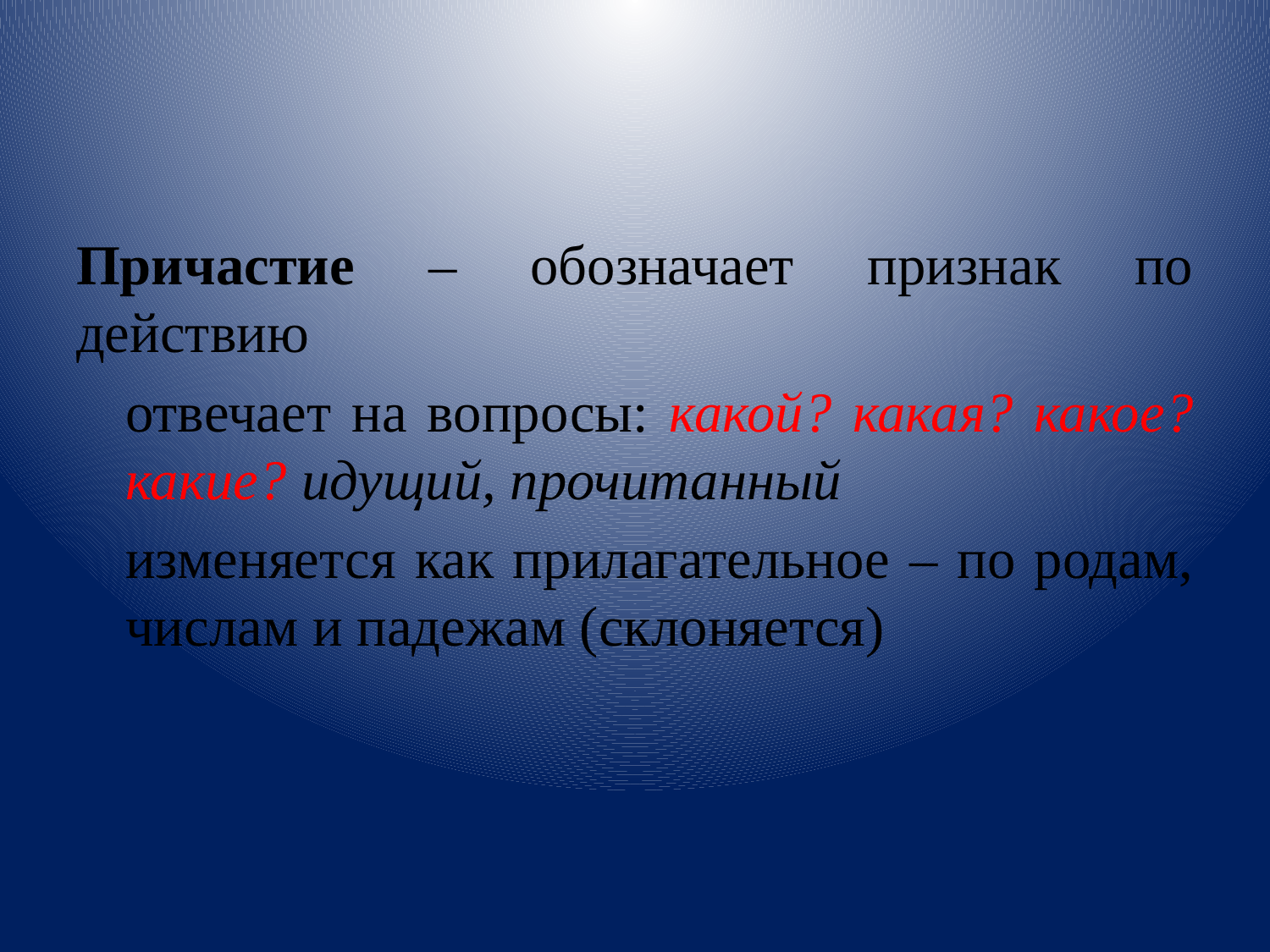

#
Причастие – обозначает признак по действию
отвечает на вопросы: какой? какая? какое? какие? идущий, прочитанный
изменяется как прилагательное – по родам, числам и падежам (склоняется)